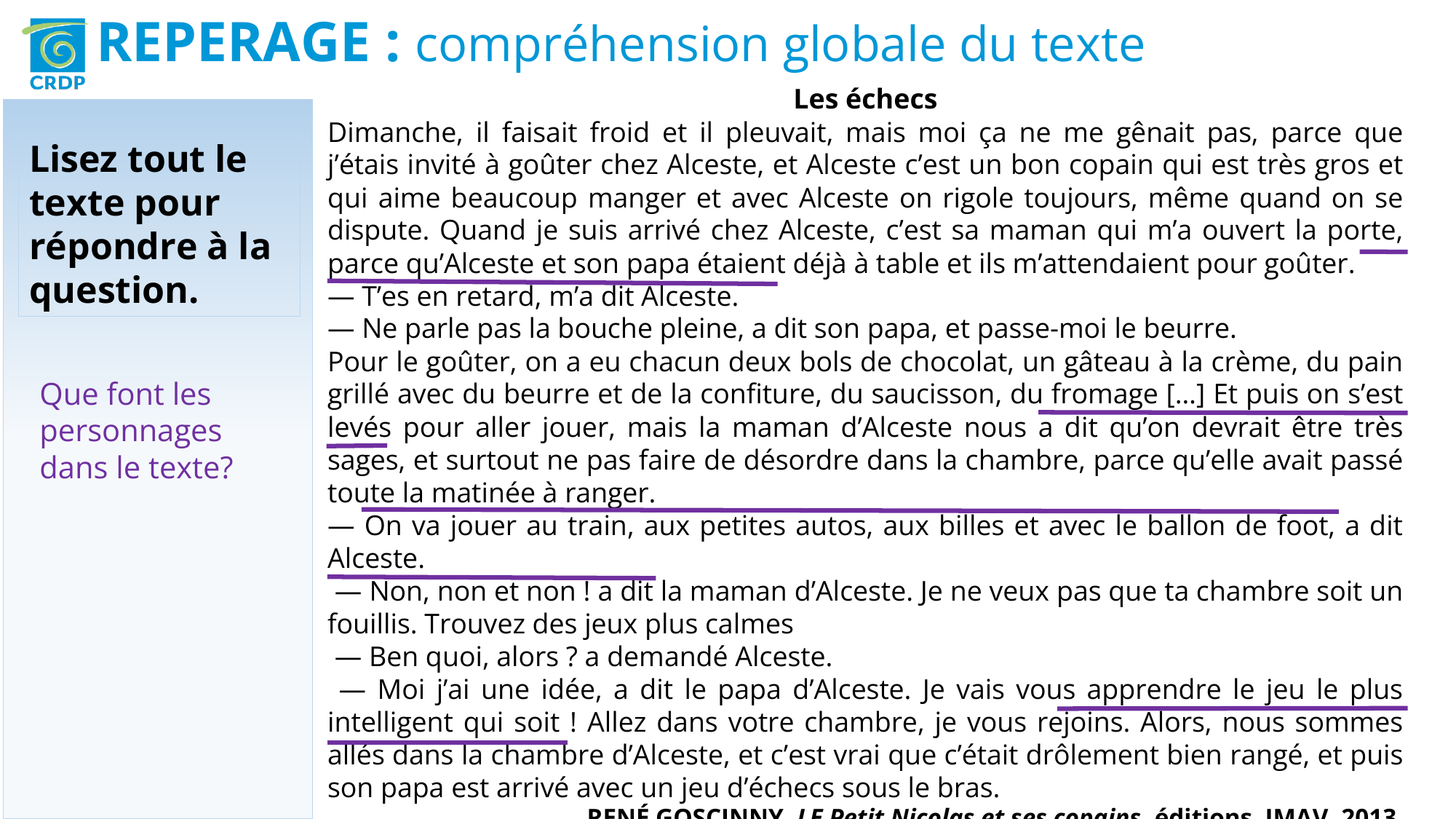

REPERAGE : compréhension globale du texte
Les échecs
Dimanche, il faisait froid et il pleuvait, mais moi ça ne me gênait pas, parce que j’étais invité à goûter chez Alceste, et Alceste c’est un bon copain qui est très gros et qui aime beaucoup manger et avec Alceste on rigole toujours, même quand on se dispute. Quand je suis arrivé chez Alceste, c’est sa maman qui m’a ouvert la porte, parce qu’Alceste et son papa étaient déjà à table et ils m’attendaient pour goûter.
— T’es en retard, m’a dit Alceste.
— Ne parle pas la bouche pleine, a dit son papa, et passe-moi le beurre.
Pour le goûter, on a eu chacun deux bols de chocolat, un gâteau à la crème, du pain grillé avec du beurre et de la confiture, du saucisson, du fromage […] Et puis on s’est levés pour aller jouer, mais la maman d’Alceste nous a dit qu’on devrait être très sages, et surtout ne pas faire de désordre dans la chambre, parce qu’elle avait passé toute la matinée à ranger.
— On va jouer au train, aux petites autos, aux billes et avec le ballon de foot, a dit Alceste.
 — Non, non et non ! a dit la maman d’Alceste. Je ne veux pas que ta chambre soit un fouillis. Trouvez des jeux plus calmes
 — Ben quoi, alors ? a demandé Alceste.
 — Moi j’ai une idée, a dit le papa d’Alceste. Je vais vous apprendre le jeu le plus intelligent qui soit ! Allez dans votre chambre, je vous rejoins. Alors, nous sommes allés dans la chambre d’Alceste, et c’est vrai que c’était drôlement bien rangé, et puis son papa est arrivé avec un jeu d’échecs sous le bras.
RENÉ GOSCINNY, LE Petit Nicolas et ses copains, éditions  IMAV, 2013.

Lisez tout le texte pour répondre à la  question.
Que font les personnages dans le texte?